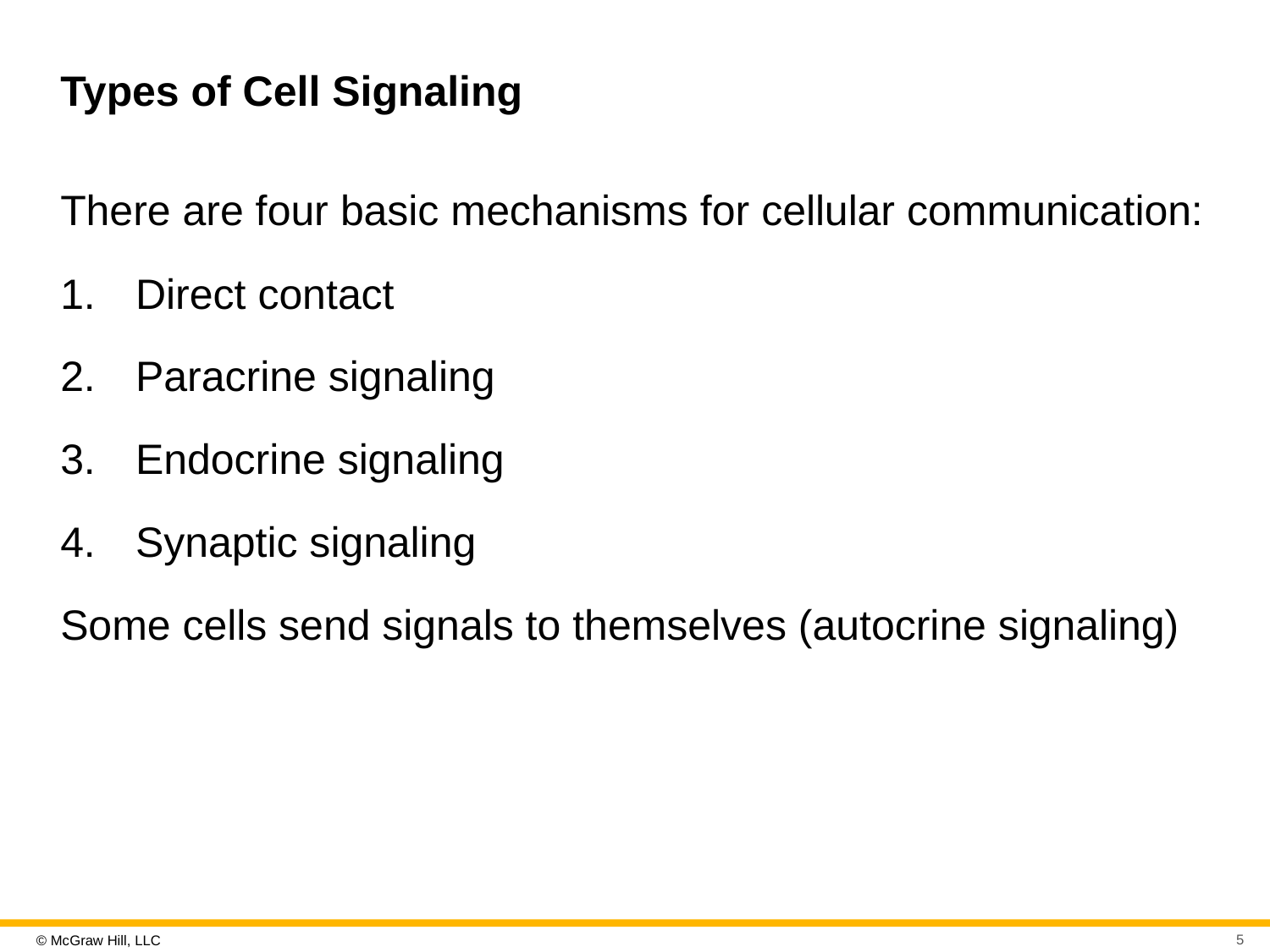

# Types of Cell Signaling
There are four basic mechanisms for cellular communication:
 Direct contact
 Paracrine signaling
 Endocrine signaling
 Synaptic signaling
Some cells send signals to themselves (autocrine signaling)
5